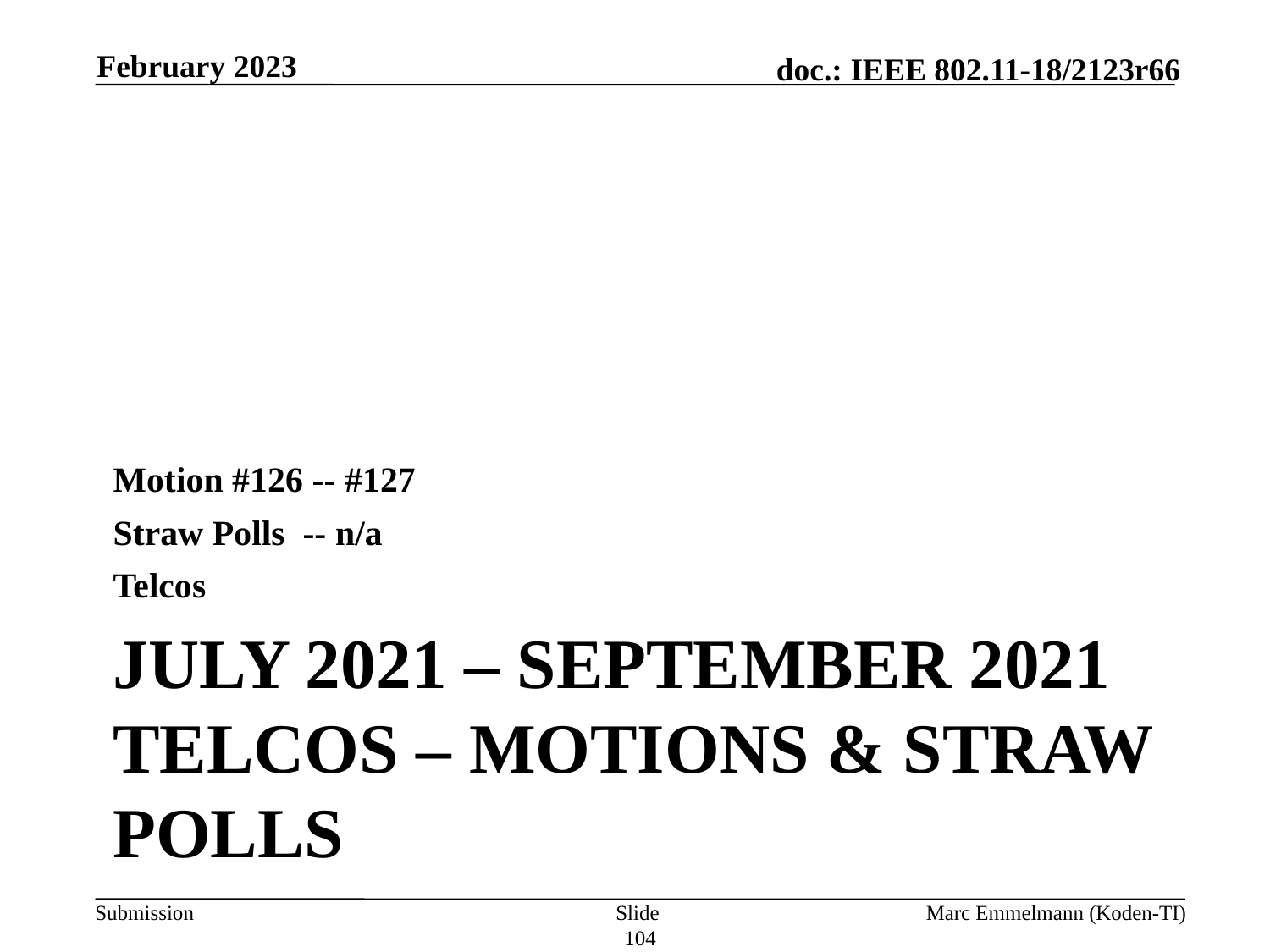

February 2023
Motion #126 -- #127
Straw Polls  -- n/a
Telcos
# July 2021 – September 2021 Telcos – Motions & Straw Polls
Slide 104
Marc Emmelmann (Koden-TI)